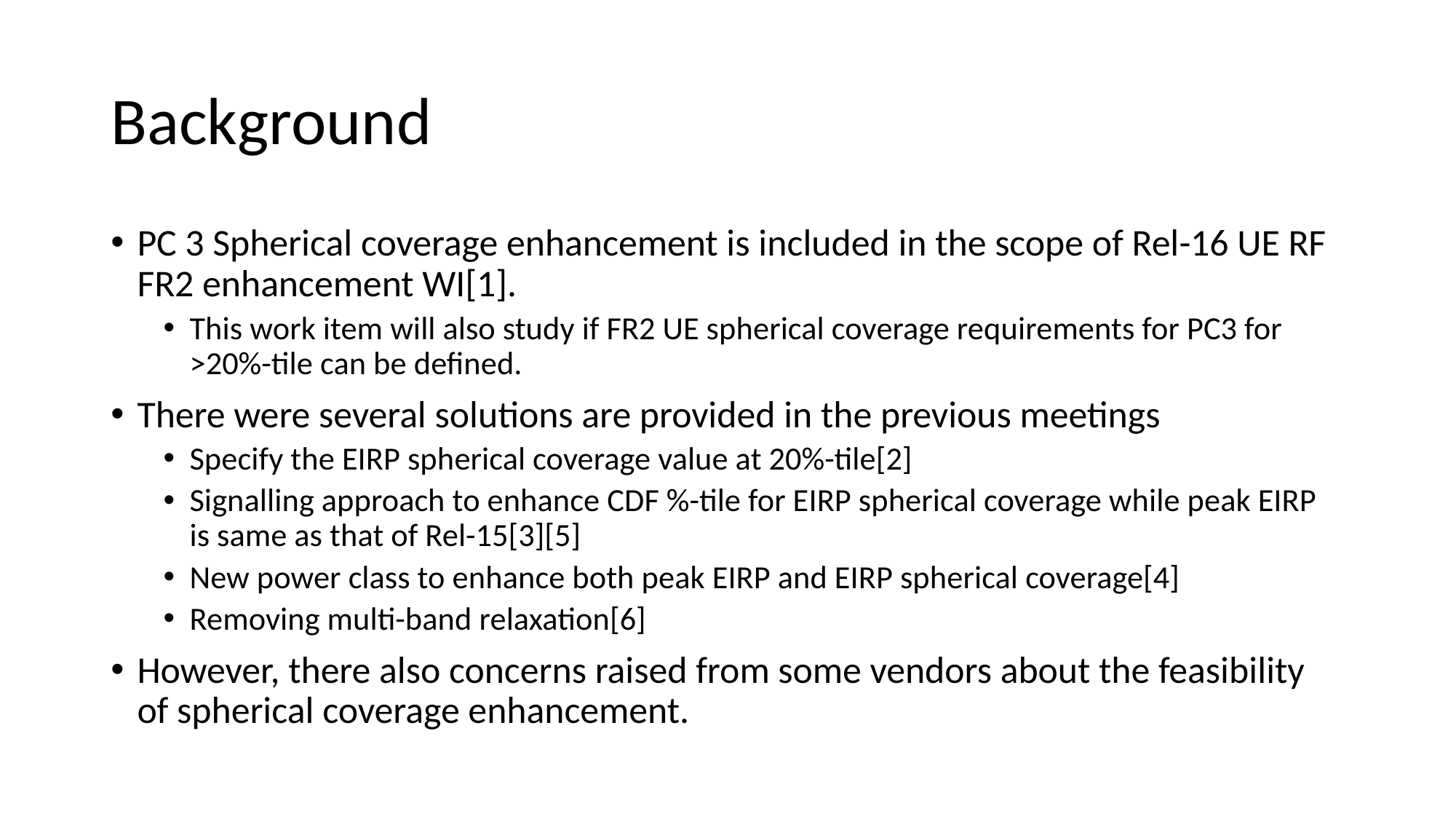

# Background
PC 3 Spherical coverage enhancement is included in the scope of Rel-16 UE RF FR2 enhancement WI[1].
This work item will also study if FR2 UE spherical coverage requirements for PC3 for >20%-tile can be defined.
There were several solutions are provided in the previous meetings
Specify the EIRP spherical coverage value at 20%-tile[2]
Signalling approach to enhance CDF %-tile for EIRP spherical coverage while peak EIRP is same as that of Rel-15[3][5]
New power class to enhance both peak EIRP and EIRP spherical coverage[4]
Removing multi-band relaxation[6]
However, there also concerns raised from some vendors about the feasibility of spherical coverage enhancement.